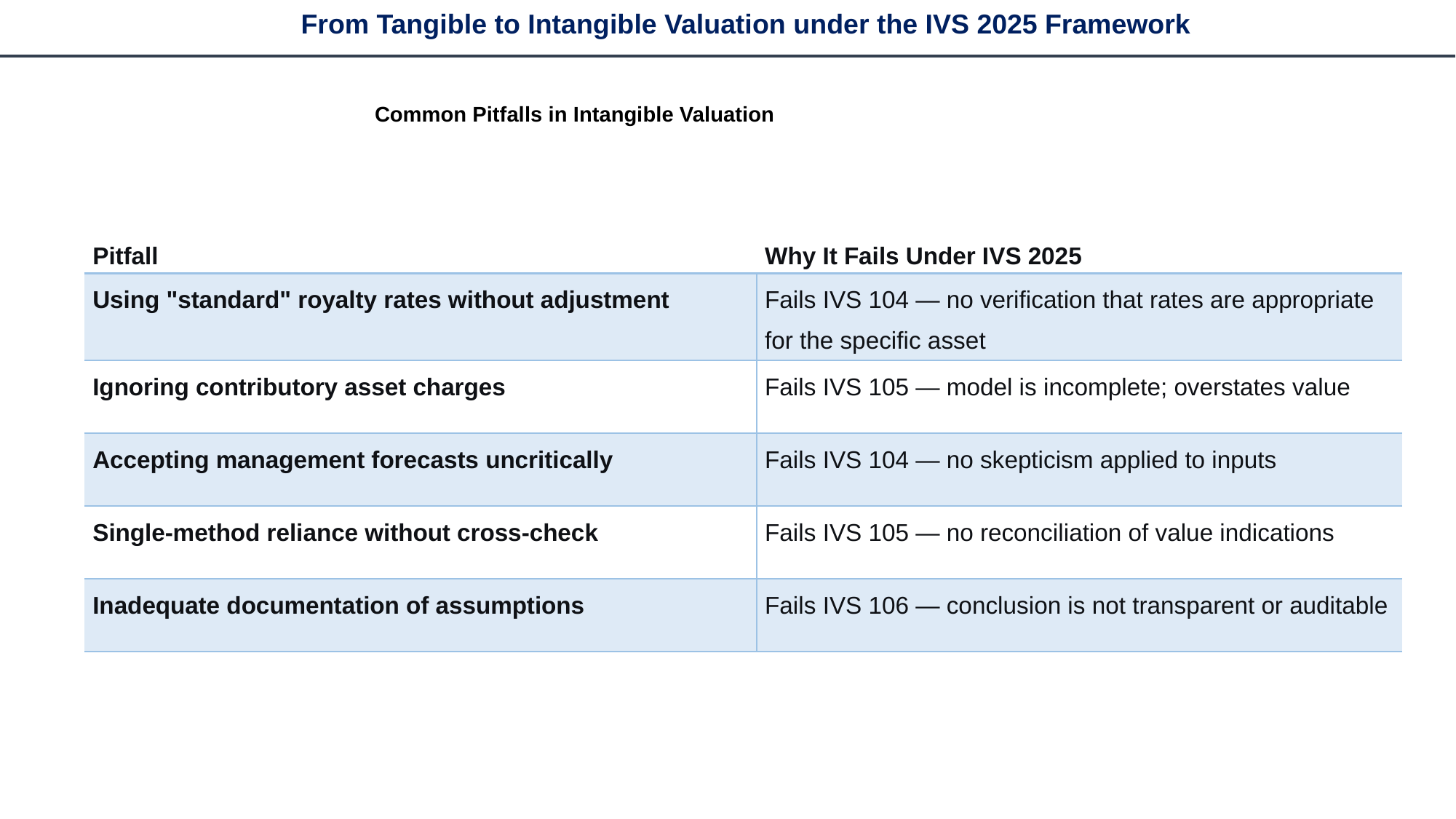

From Tangible to Intangible Valuation under the IVS 2025 Framework
Common Pitfalls in Intangible Valuation
| Pitfall | Why It Fails Under IVS 2025 |
| --- | --- |
| Using "standard" royalty rates without adjustment | Fails IVS 104 — no verification that rates are appropriate for the specific asset |
| Ignoring contributory asset charges | Fails IVS 105 — model is incomplete; overstates value |
| Accepting management forecasts uncritically | Fails IVS 104 — no skepticism applied to inputs |
| Single-method reliance without cross-check | Fails IVS 105 — no reconciliation of value indications |
| Inadequate documentation of assumptions | Fails IVS 106 — conclusion is not transparent or auditable |